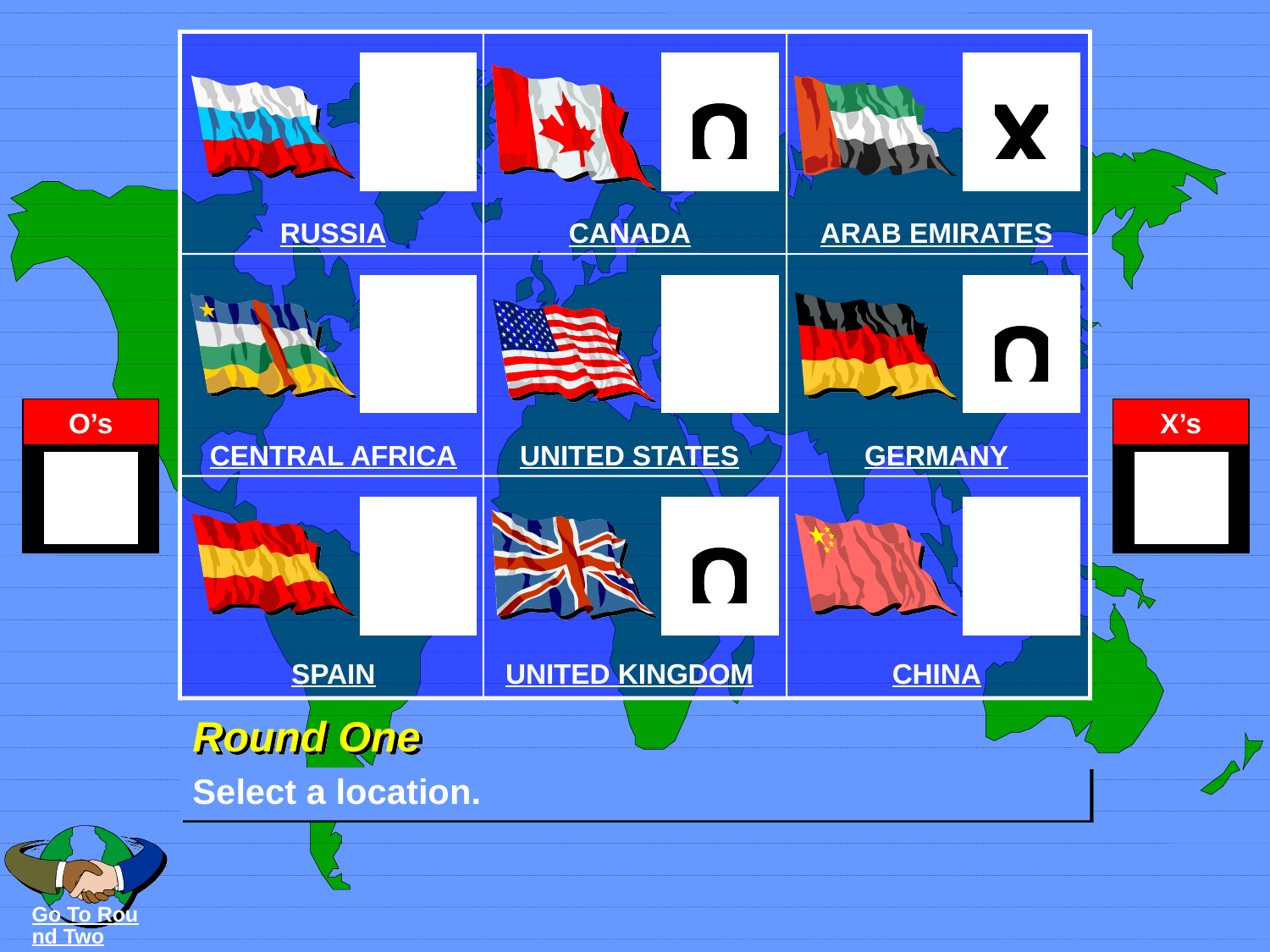

RUSSIA
CANADA
ARAB EMIRATES
CENTRAL AFRICA
UNITED STATES
GERMANY
SPAIN
UNITED KINGDOM
CHINA
# Round One
Select a location.
Go To Round Two